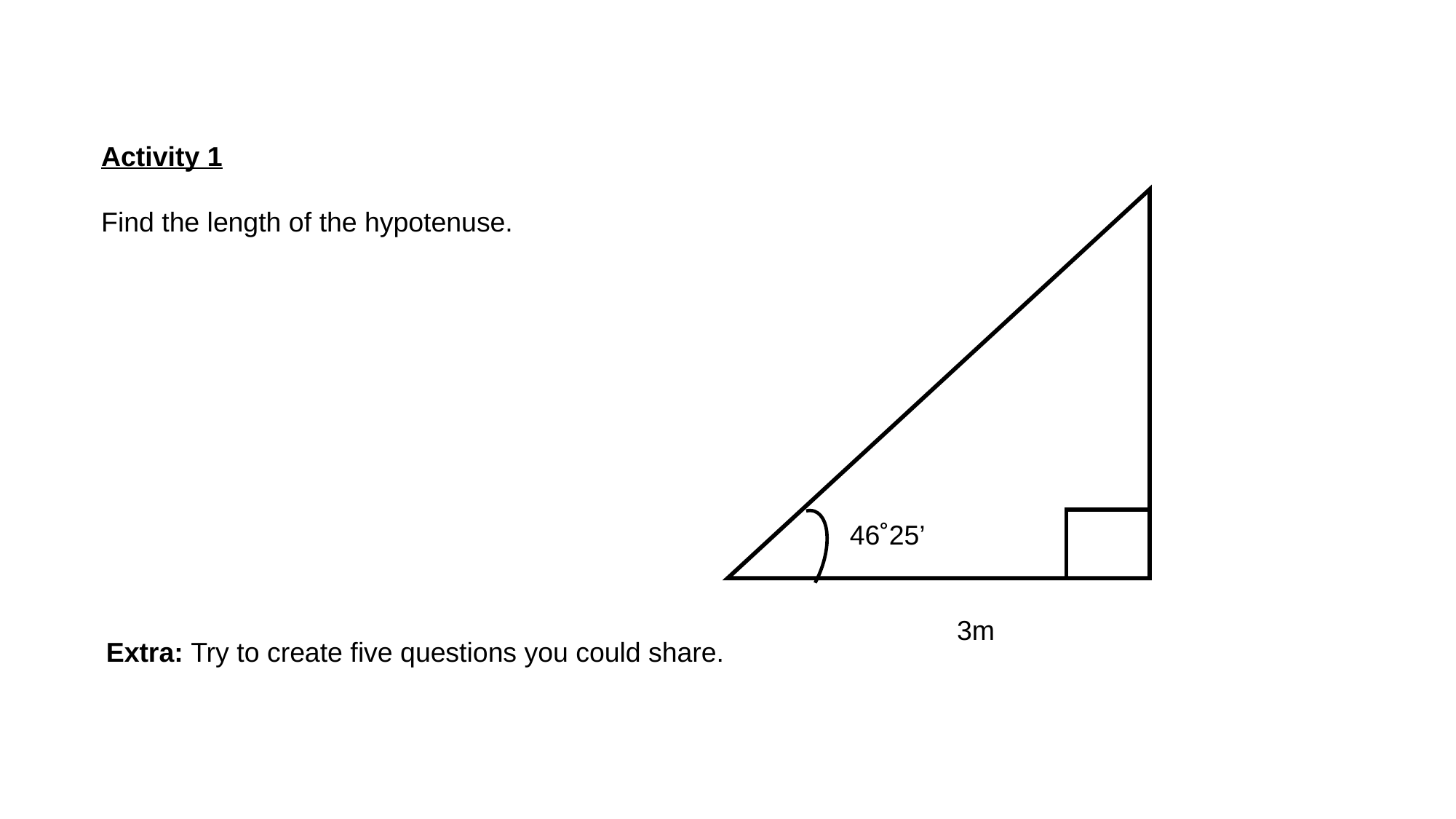

Activity 1

Find the length of the hypotenuse.

46˚25’
 3m
Extra: Try to create five questions you could share.